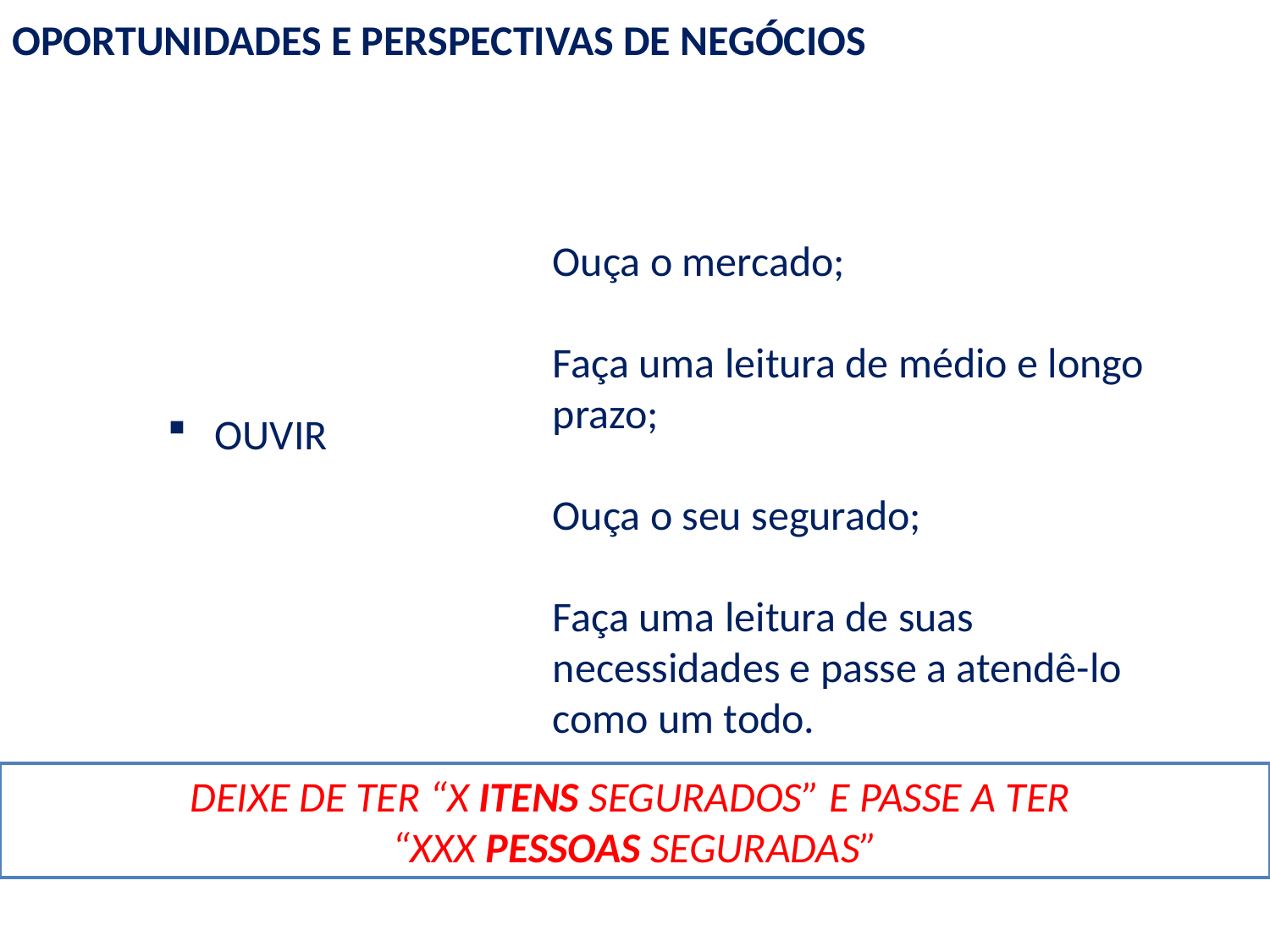

OPORTUNIDADES E PERSPECTIVAS DE NEGÓCIOS
Ouça o mercado;

Faça uma leitura de médio e longo prazo;

Ouça o seu segurado;

Faça uma leitura de suas necessidades e passe a atendê-lo como um todo.
OUVIR
DEIXE DE TER “X ITENS SEGURADOS” E PASSE A TER
“XXX PESSOAS SEGURADAS”